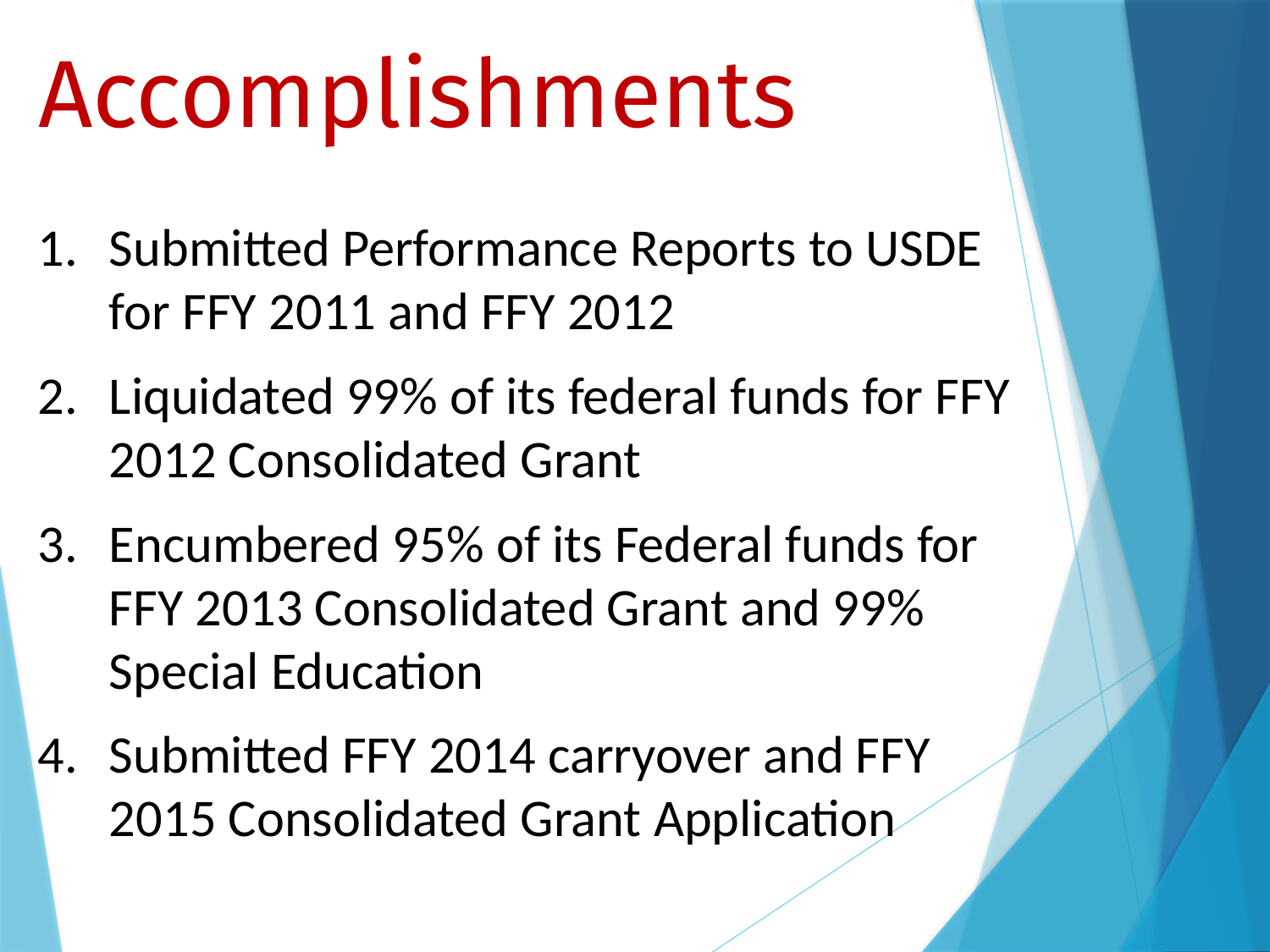

# Accomplishments
Submitted Performance Reports to USDE for FFY 2011 and FFY 2012

Liquidated 99% of its federal funds for FFY 2012 Consolidated Grant

Encumbered 95% of its Federal funds for FFY 2013 Consolidated Grant and 99% Special Education

Submitted FFY 2014 carryover and FFY 2015 Consolidated Grant Application

3